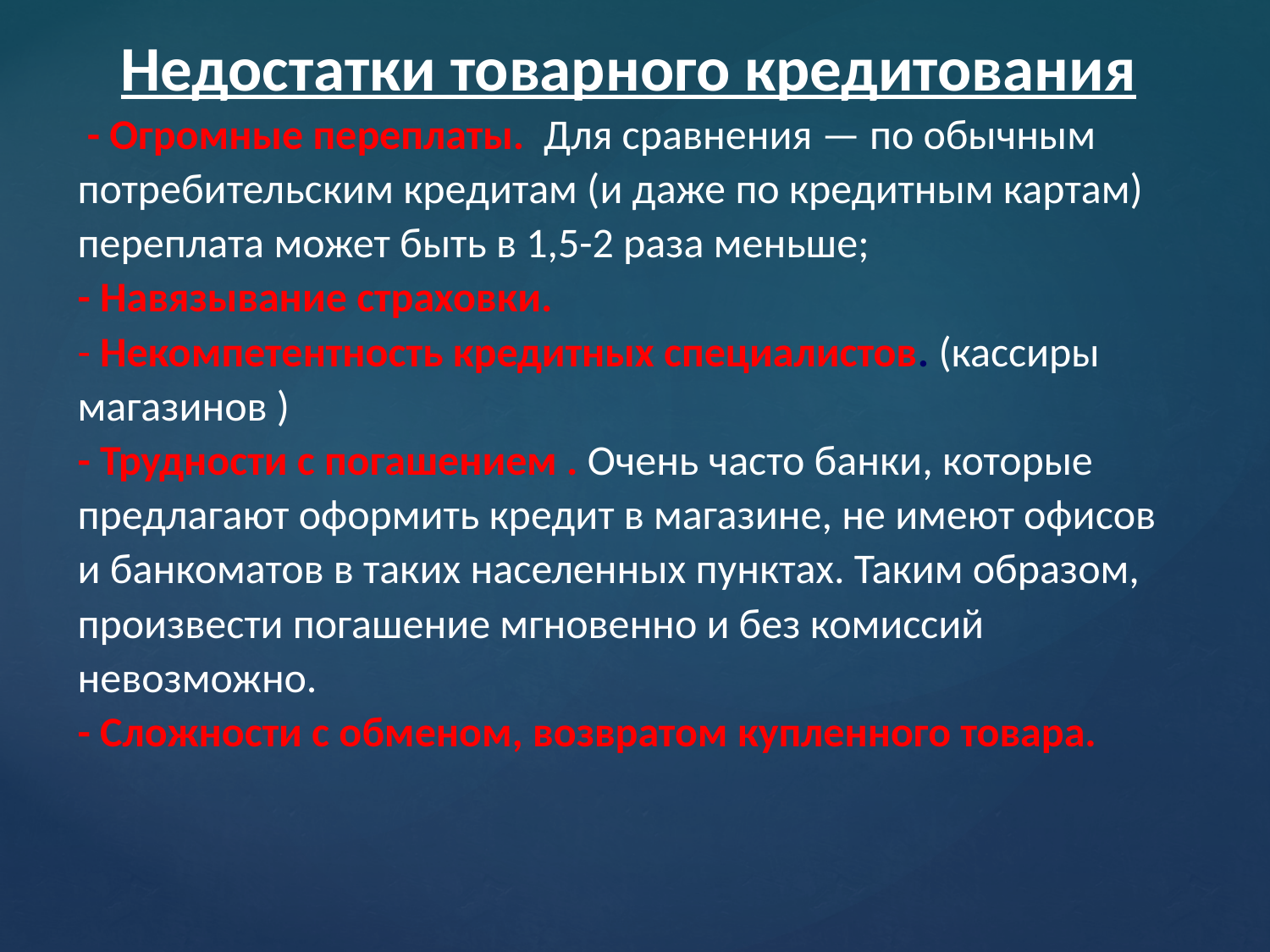

# Недостатки товарного кредитования  - Огромные переплаты.  Для сравнения — по обычным потребительским кредитам (и даже по кредитным картам) переплата может быть в 1,5-2 раза меньше; - Навязывание страховки. - Некомпетентность кредитных специалистов. (кассиры магазинов ) - Трудности с погашением . Очень часто банки, которые предлагают оформить кредит в магазине, не имеют офисов и банкоматов в таких населенных пунктах. Таким образом, произвести погашение мгновенно и без комиссий невозможно. - Сложности с обменом, возвратом купленного товара.